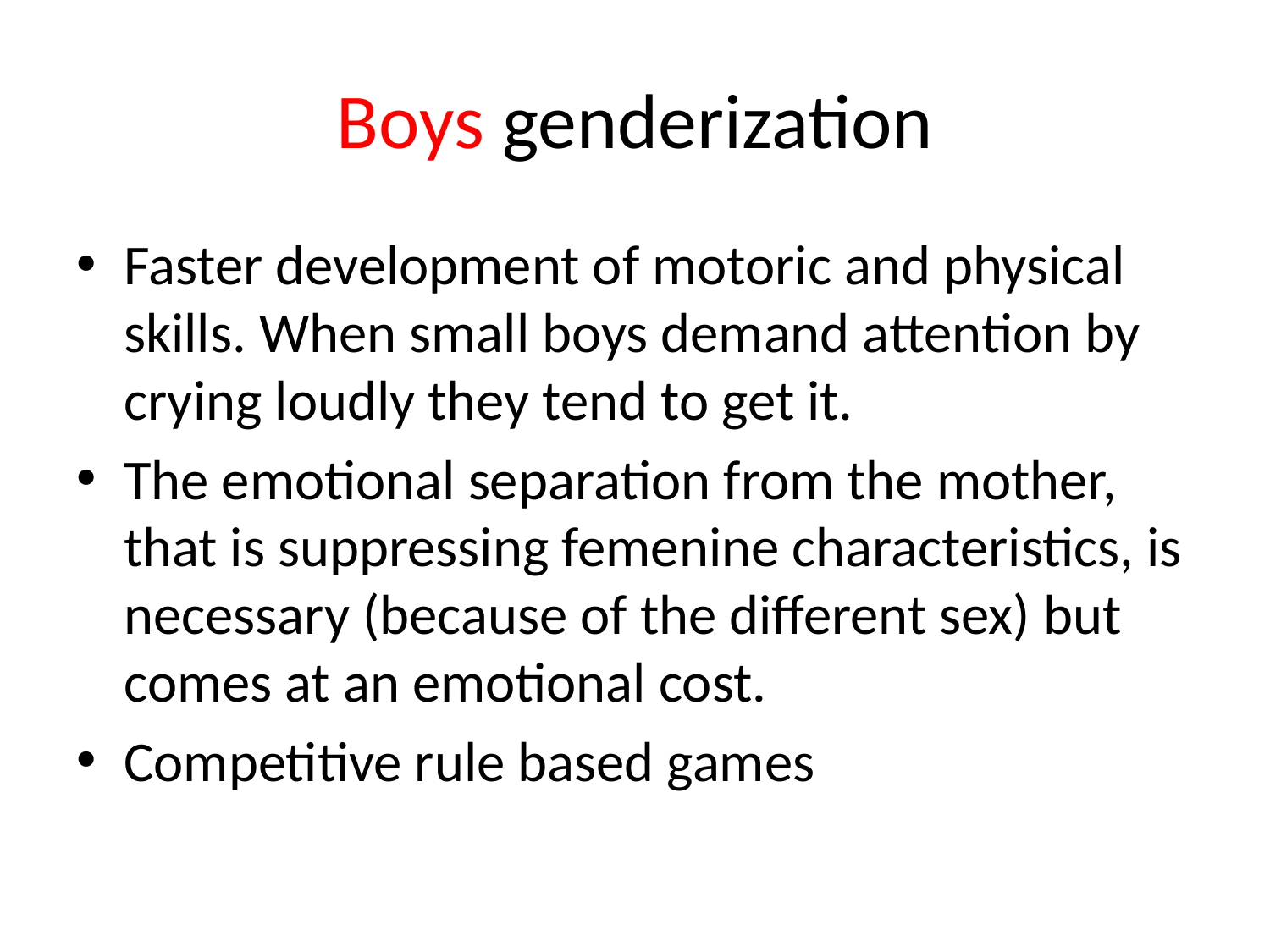

# Boys genderization
Faster development of motoric and physical skills. When small boys demand attention by crying loudly they tend to get it.
The emotional separation from the mother, that is suppressing femenine characteristics, is necessary (because of the different sex) but comes at an emotional cost.
Competitive rule based games